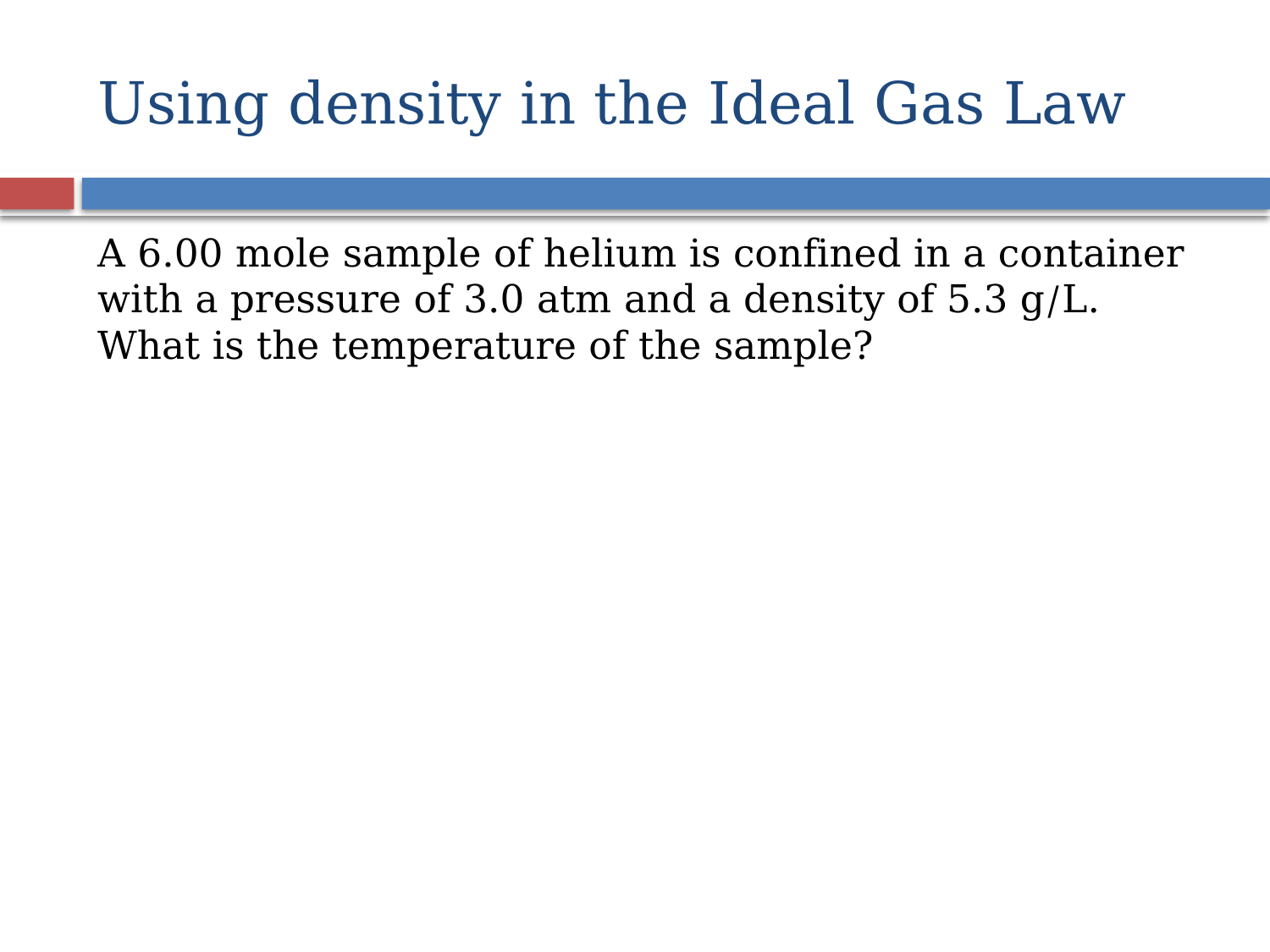

# Using density in the Ideal Gas Law
A 6.00 mole sample of helium is confined in a container with a pressure of 3.0 atm and a density of 5.3 g/L.  What is the temperature of the sample?